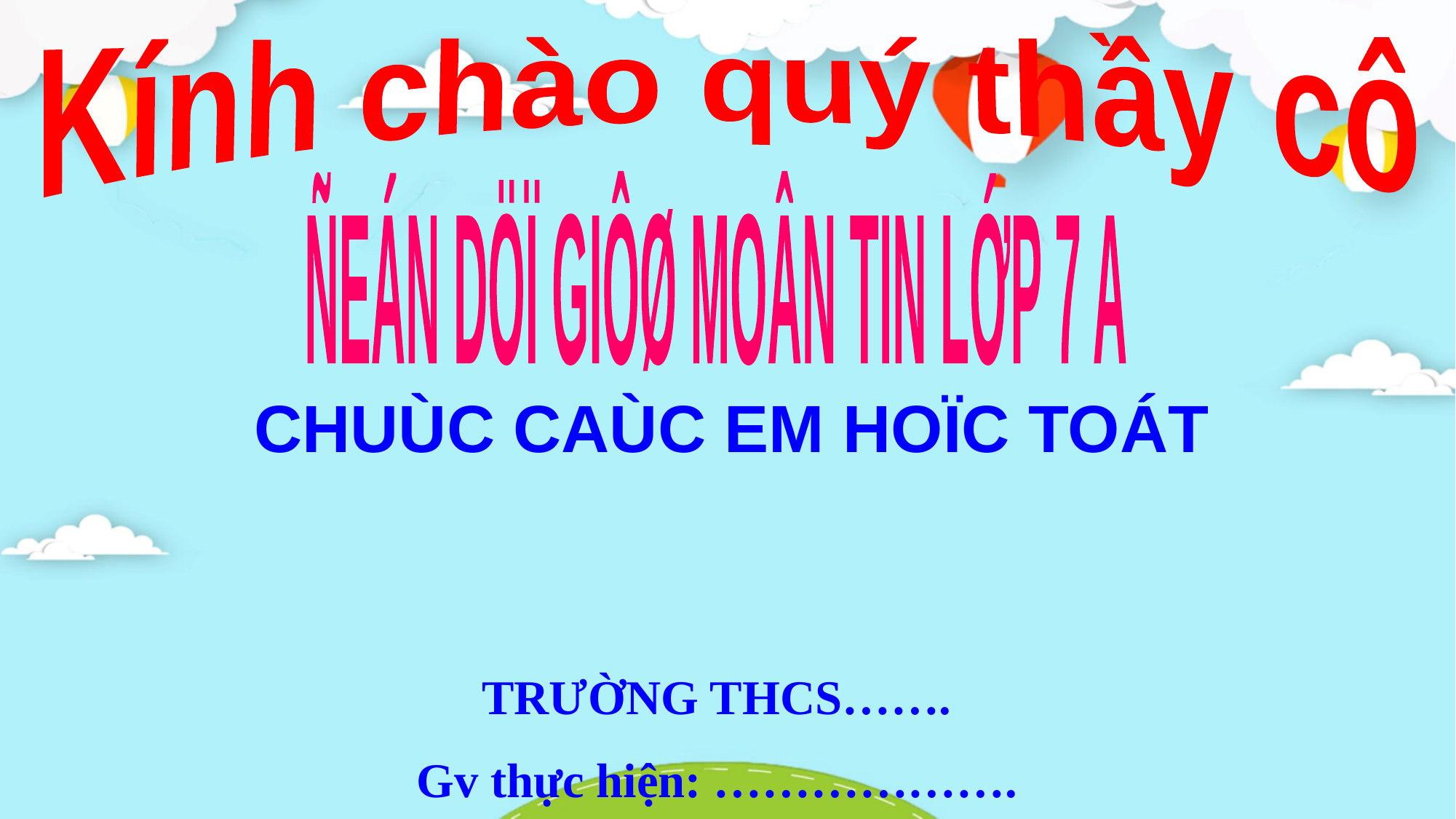

Kính chào quý thầy cô
ÑEÁN DÖÏ GIÔØ MOÂN TIN LỚP 7 A
CHUÙC CAÙC EM HOÏC TOÁT
TRƯỜNG THCS…….
Gv thực hiện: ……………….